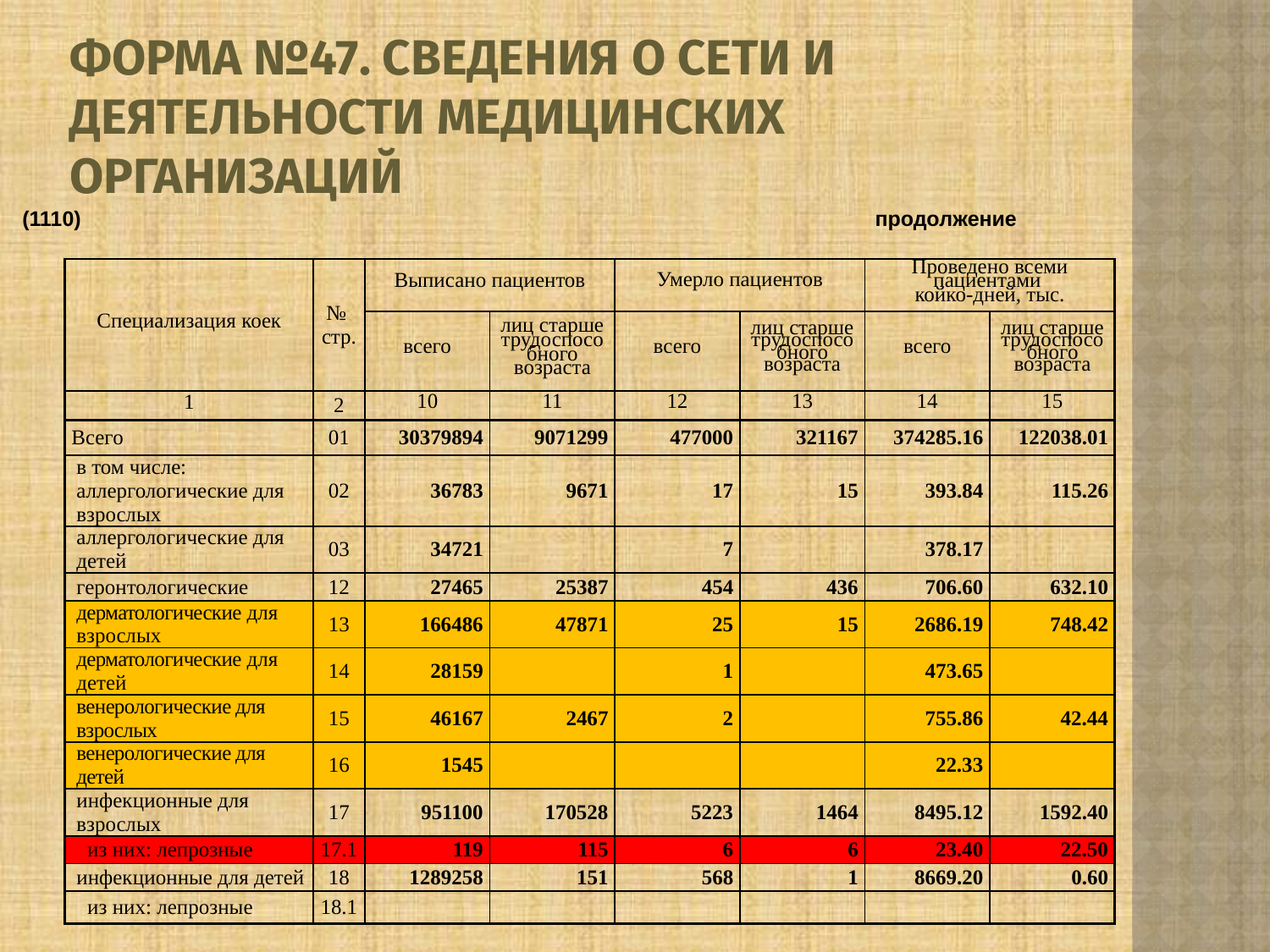

# Форма №47. СВЕДЕНИЯ О СЕТИ И ДЕЯТЕЛЬНОСТИ МЕДИЦИНСКИХ ОРГАНИЗАЦИЙ
(1110)                                                                                                                                      продолжение
| Специализация коек | № стр. | Выписано пациентов |  | Умерло пациентов |  | Проведено всеми пациентами койко-дней, тыс. |  |
| --- | --- | --- | --- | --- | --- | --- | --- |
|  |  | всего | лиц старше трудоспособного возраста | всего | лиц старше трудоспособного возраста | всего | лиц старше трудоспособного возраста |
| 1 | 2 | 10 | 11 | 12 | 13 | 14 | 15 |
| Всего | 01 | 30379894 | 9071299 | 477000 | 321167 | 374285.16 | 122038.01 |
| в том числе: аллергологические для взрослых | 02 | 36783 | 9671 | 17 | 15 | 393.84 | 115.26 |
| аллергологические для детей | 03 | 34721 |  | 7 |  | 378.17 |  |
| геронтологические | 12 | 27465 | 25387 | 454 | 436 | 706.60 | 632.10 |
| дерматологические для взрослых | 13 | 166486 | 47871 | 25 | 15 | 2686.19 | 748.42 |
| дерматологические для детей | 14 | 28159 |  | 1 |  | 473.65 |  |
| венерологические для взрослых | 15 | 46167 | 2467 | 2 |  | 755.86 | 42.44 |
| венерологические для детей | 16 | 1545 |  |  |  | 22.33 |  |
| инфекционные для взрослых | 17 | 951100 | 170528 | 5223 | 1464 | 8495.12 | 1592.40 |
| из них: лепрозные | 17.1 | 119 | 115 | 6 | 6 | 23.40 | 22.50 |
| инфекционные для детей | 18 | 1289258 | 151 | 568 | 1 | 8669.20 | 0.60 |
| из них: лепрозные | 18.1 |  |  |  |  |  |  |